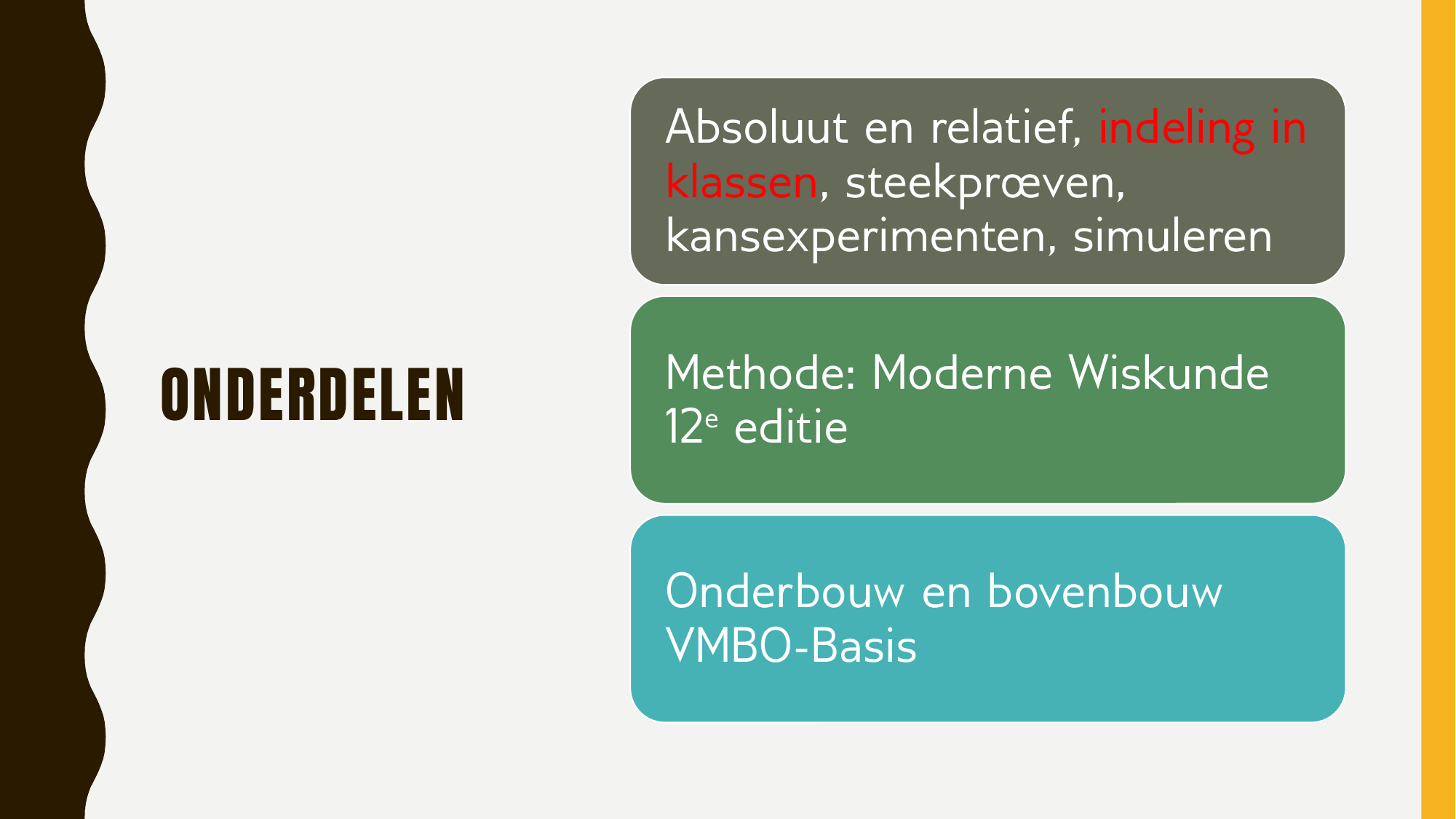

Absoluut en relatief, indeling in klassen, steekproeven, kansexperimenten, simuleren
Methode: Moderne Wiskunde 12e editie
Onderbouw en bovenbouw VMBO-Basis
# Onderdelen